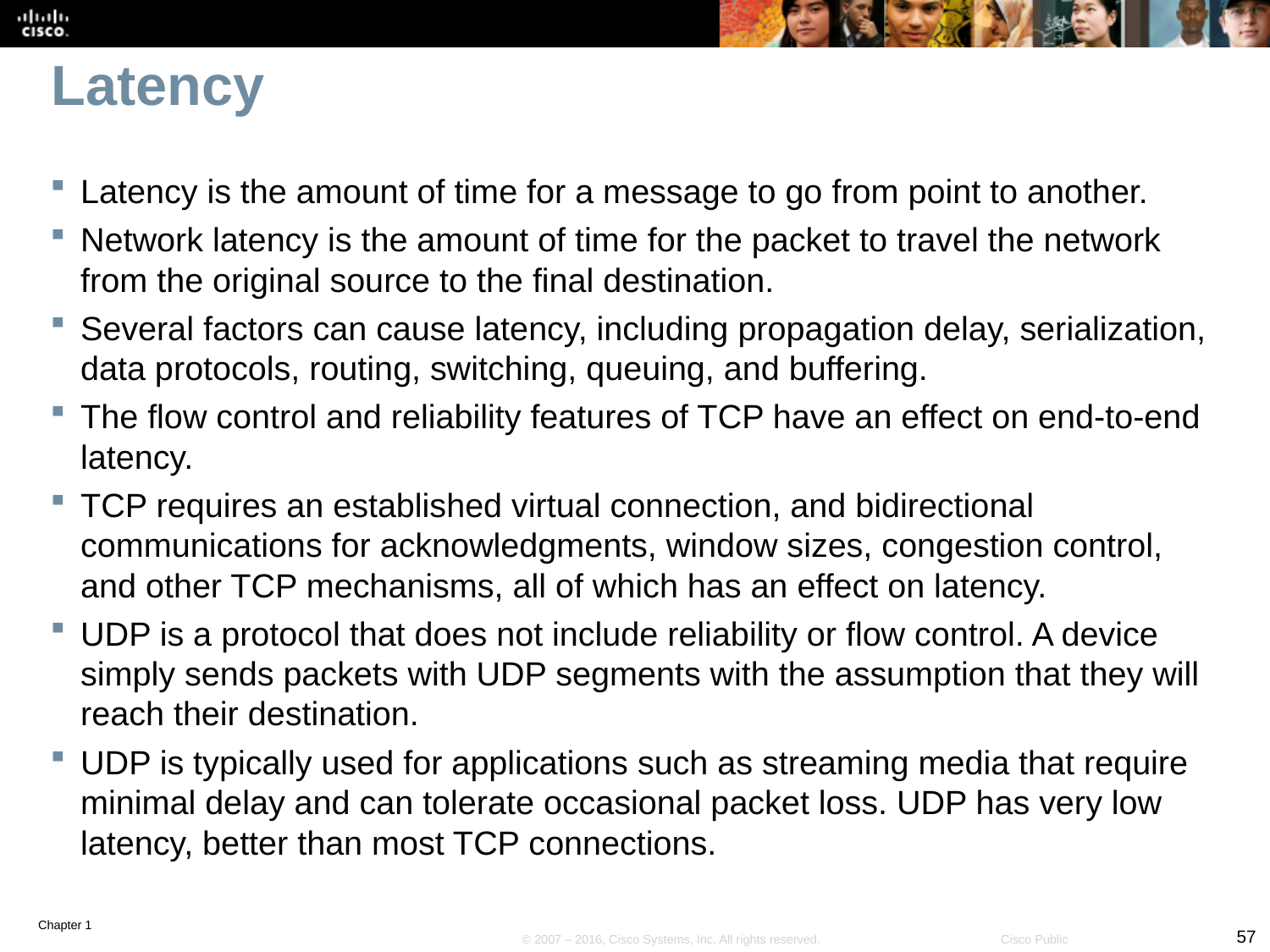

# Latency
Latency is the amount of time for a message to go from point to another.
Network latency is the amount of time for the packet to travel the network from the original source to the final destination.
Several factors can cause latency, including propagation delay, serialization, data protocols, routing, switching, queuing, and buffering.
The flow control and reliability features of TCP have an effect on end-to-end latency.
TCP requires an established virtual connection, and bidirectional communications for acknowledgments, window sizes, congestion control, and other TCP mechanisms, all of which has an effect on latency.
UDP is a protocol that does not include reliability or flow control. A device simply sends packets with UDP segments with the assumption that they will reach their destination.
UDP is typically used for applications such as streaming media that require minimal delay and can tolerate occasional packet loss. UDP has very low latency, better than most TCP connections.